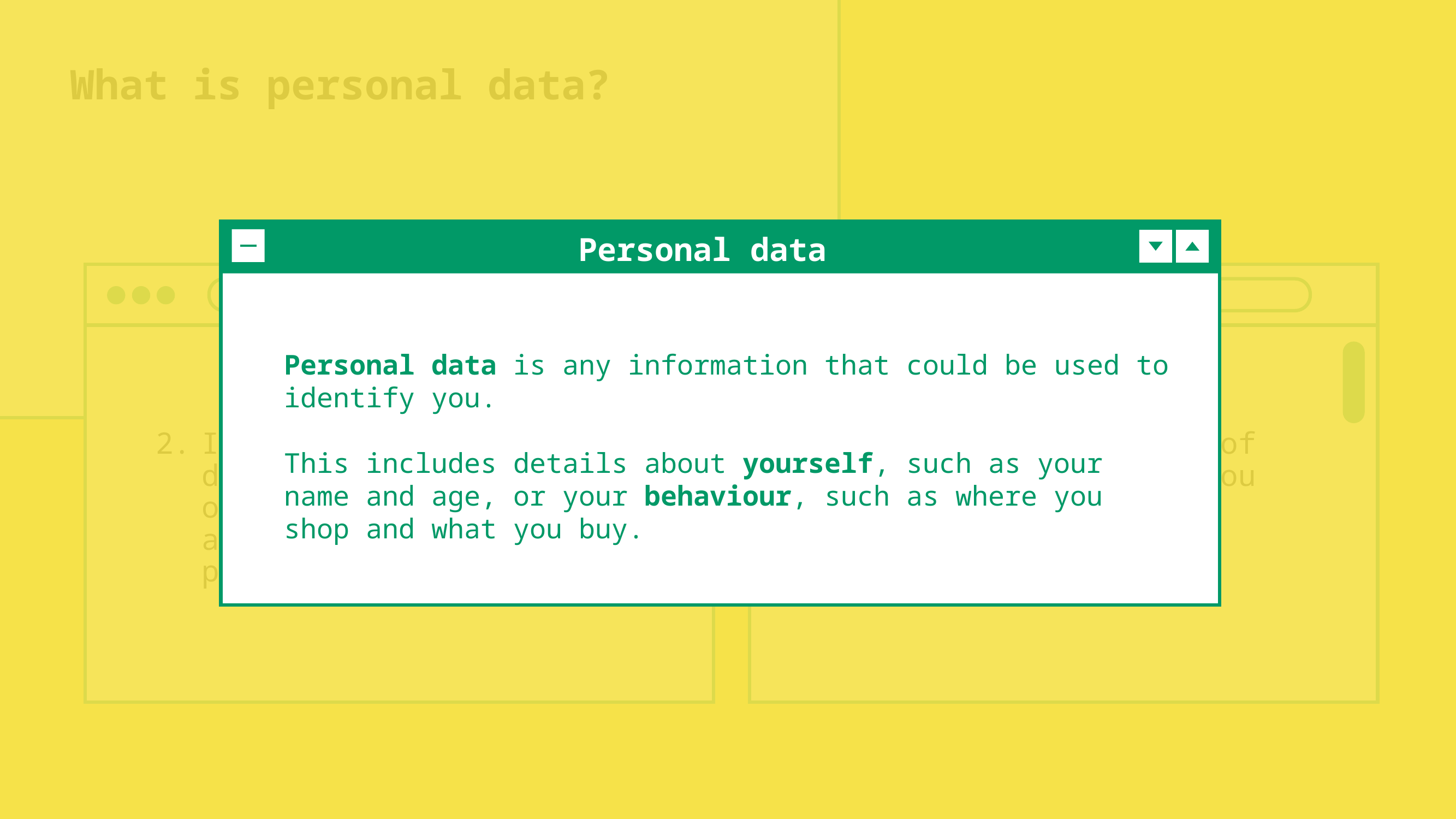

What is personal data?

In pairs, share your definitions and add on anything you already know about personal data.

Add on any examples of personal data that you can think of.

Personal data

Personal data is any information that could be used to identify you.

This includes details about yourself, such as your name and age, or your behaviour, such as where you shop and what you buy.